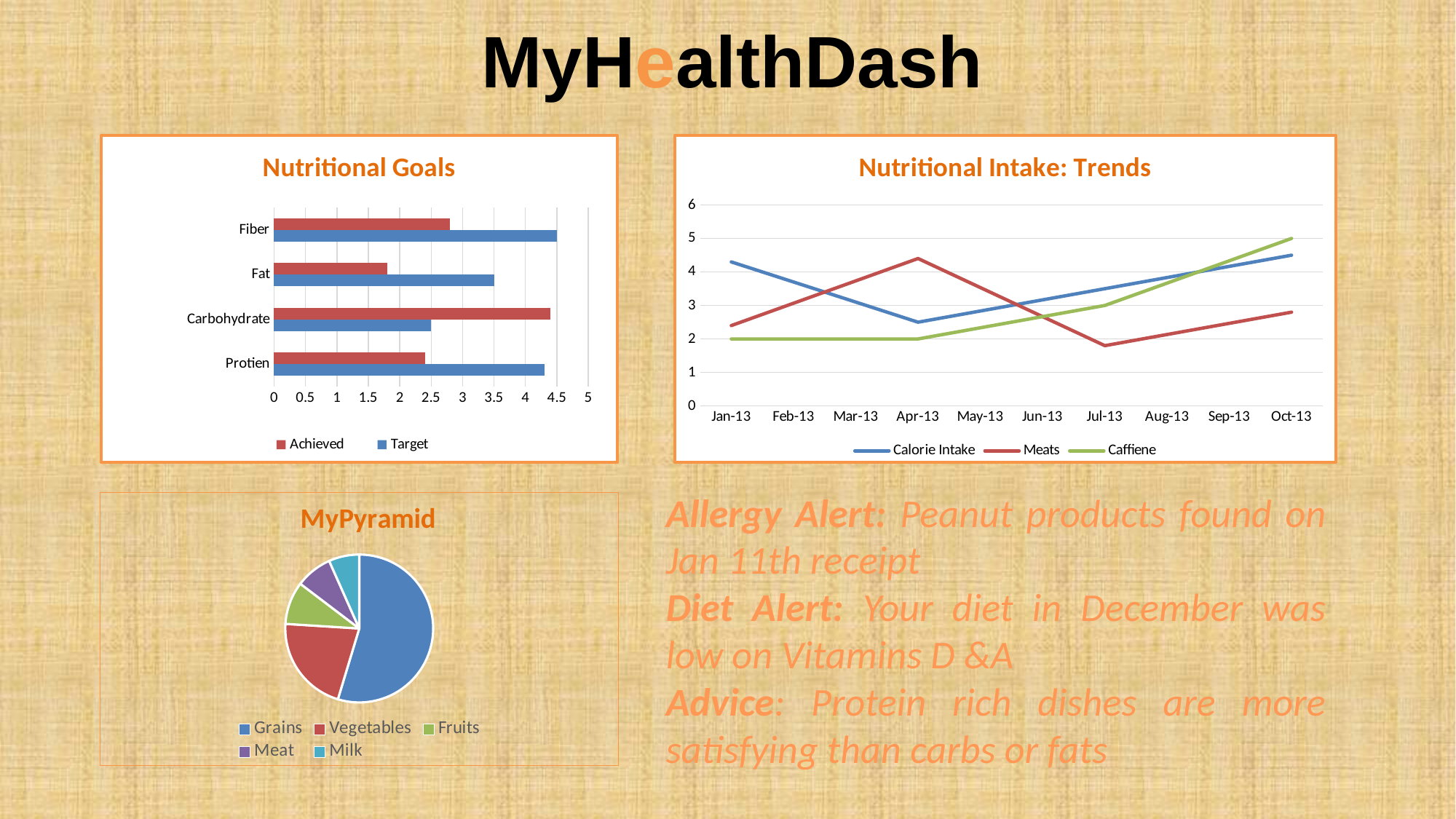

MyHealthDash

### Chart: Nutritional Goals

| Category | Target | Achieved |
|---|---|---|
| Protien | 4.3 | 2.4 |
| Carbohydrate | 2.5 | 4.4 |
| Fat | 3.5 | 1.8 |
| Fiber | 4.5 | 2.8 |

### Chart: Nutritional Intake: Trends

| Category | Calorie Intake | Meats | Caffiene |
|---|---|---|---|
| 41275 | 4.3 | 2.4 | 2.0 |
| 41365 | 2.5 | 4.4 | 2.0 |
| 41456 | 3.5 | 1.8 | 3.0 |
| 41548 | 4.5 | 2.8 | 5.0 |
Allergy Alert: Peanut products found on Jan 11th receipt
Diet Alert: Your diet in December was low on Vitamins D &A
Advice: Protein rich dishes are more satisfying than carbs or fats

### Chart: MyPyramid

| Category | Sales |
|---|---|
| Grains | 8.2 |
| Vegetables | 3.2 |
| Fruits | 1.4 |
| Meat | 1.2 |
| Milk | 1.0 |